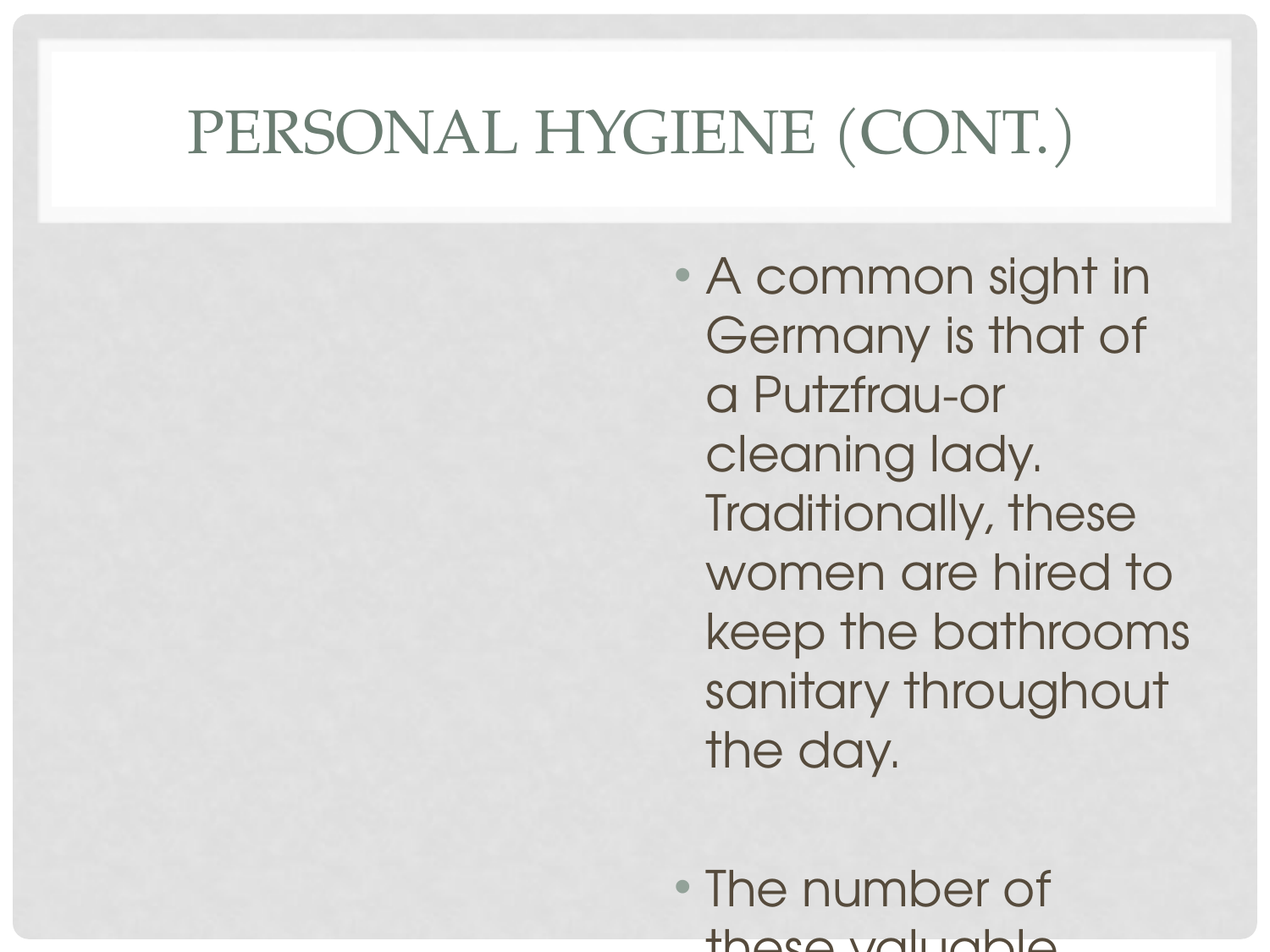

A common sight in Germany is that of a Putzfrau-or cleaning lady. Traditionally, these women are hired to keep the bathrooms sanitary throughout the day.

The number of these valuable workers have dwindled over the years, and are now found primarily in the more pricy enterprises, or hired in the homes of those who can afford them.

# PERSONAL HYGIENE (CONT.)